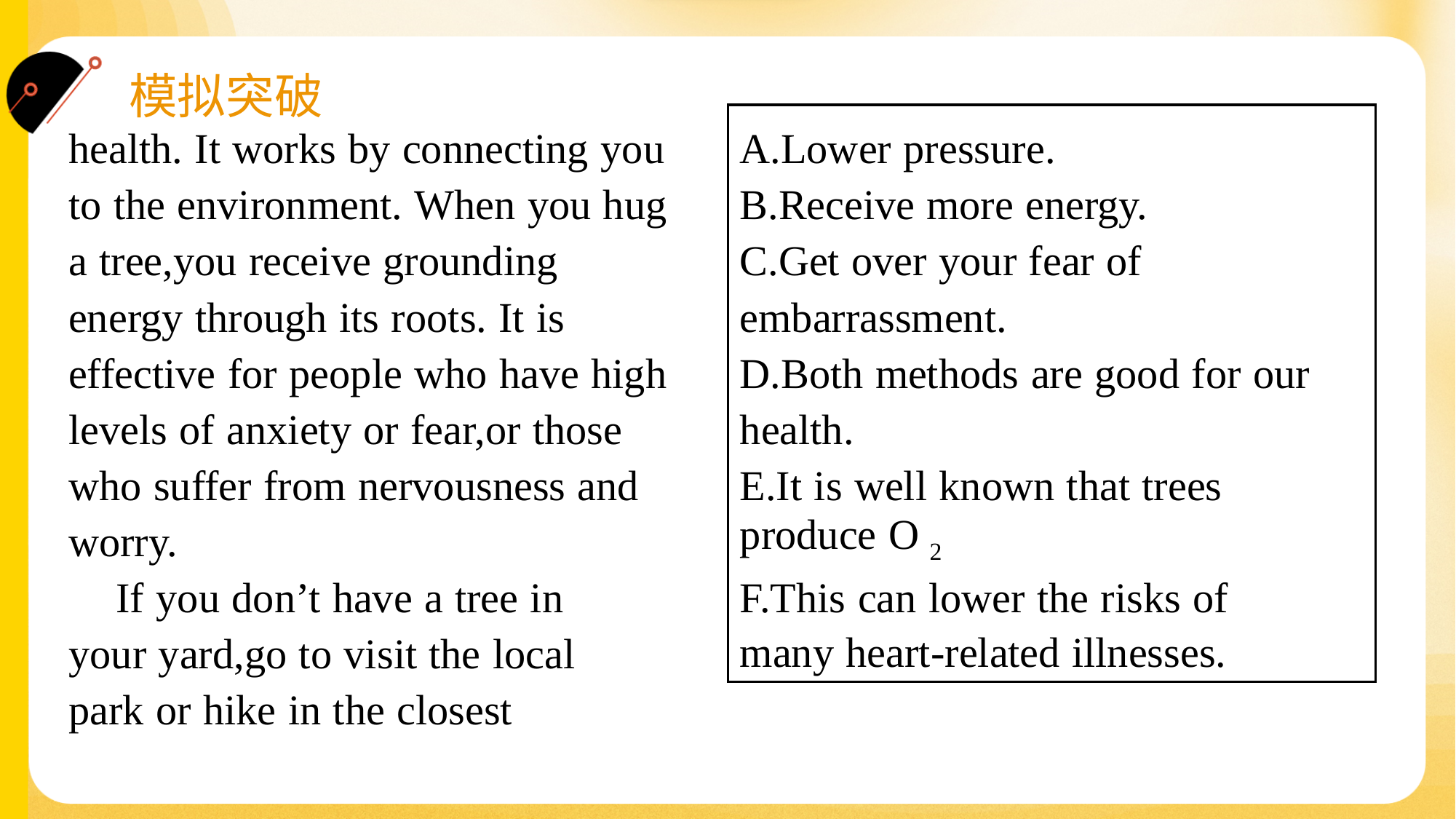

A.Lower pressure.
B.Receive more energy.
C.Get over your fear of
embarrassment.
D.Both methods are good for our
health.
E.It is well known that trees
produce O 2 .
F.This can lower the risks of
many heart-related illnesses.
health. It works by connecting you
to the environment. When you hug
a tree,you receive grounding
energy through its roots. It is
effective for people who have high
levels of anxiety or fear,or those
who suffer from nervousness and
worry.
    If you don’t have a tree in
your yard,go to visit the local
park or hike in the closest